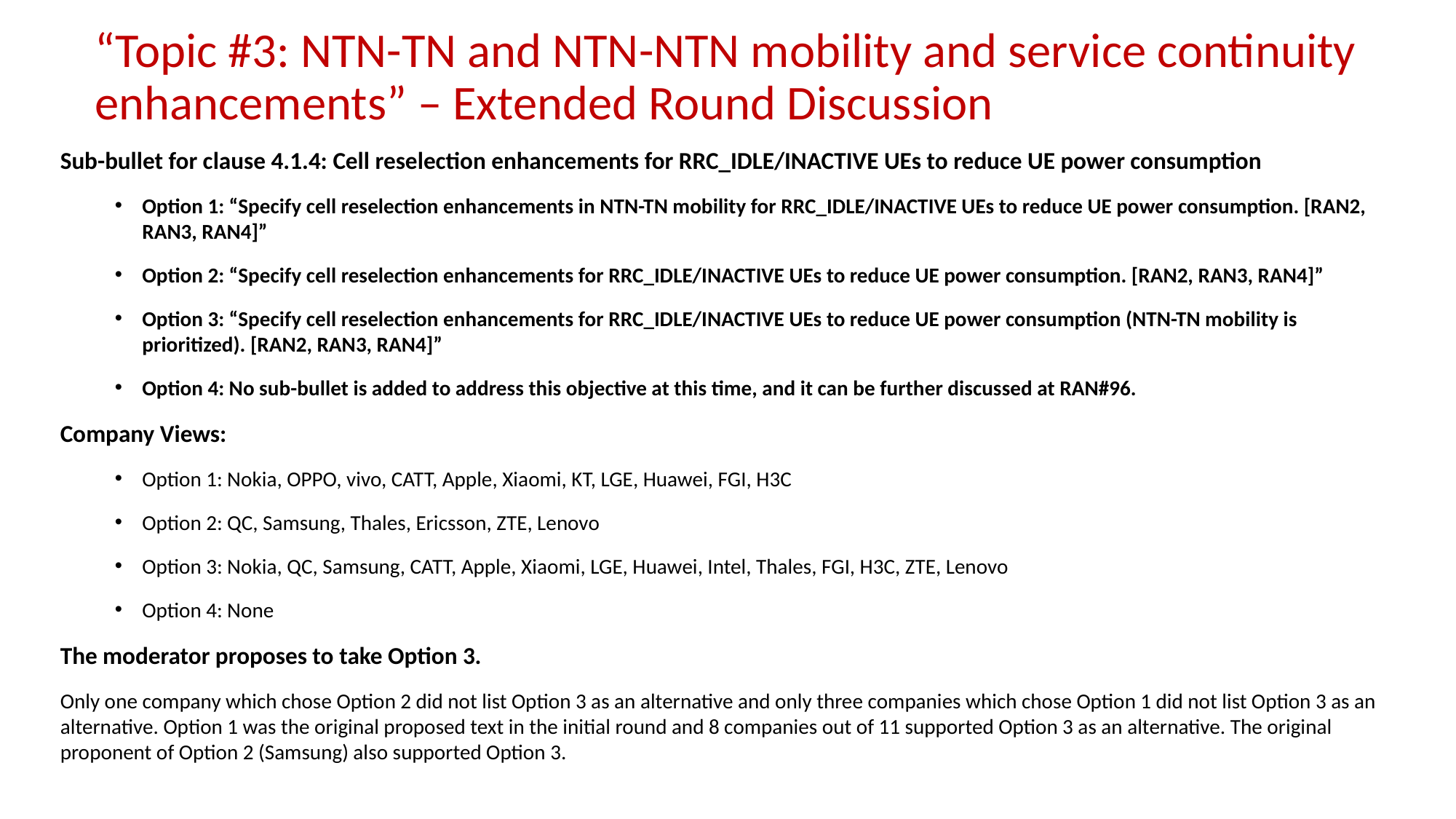

# “Topic #3: NTN-TN and NTN-NTN mobility and service continuity enhancements” – Extended Round Discussion
Sub-bullet for clause 4.1.4: Cell reselection enhancements for RRC_IDLE/INACTIVE UEs to reduce UE power consumption
Option 1: “Specify cell reselection enhancements in NTN-TN mobility for RRC_IDLE/INACTIVE UEs to reduce UE power consumption. [RAN2, RAN3, RAN4]”
Option 2: “Specify cell reselection enhancements for RRC_IDLE/INACTIVE UEs to reduce UE power consumption. [RAN2, RAN3, RAN4]”
Option 3: “Specify cell reselection enhancements for RRC_IDLE/INACTIVE UEs to reduce UE power consumption (NTN-TN mobility is prioritized). [RAN2, RAN3, RAN4]”
Option 4: No sub-bullet is added to address this objective at this time, and it can be further discussed at RAN#96.
Company Views:
Option 1: Nokia, OPPO, vivo, CATT, Apple, Xiaomi, KT, LGE, Huawei, FGI, H3C
Option 2: QC, Samsung, Thales, Ericsson, ZTE, Lenovo
Option 3: Nokia, QC, Samsung, CATT, Apple, Xiaomi, LGE, Huawei, Intel, Thales, FGI, H3C, ZTE, Lenovo
Option 4: None
The moderator proposes to take Option 3.
Only one company which chose Option 2 did not list Option 3 as an alternative and only three companies which chose Option 1 did not list Option 3 as an alternative. Option 1 was the original proposed text in the initial round and 8 companies out of 11 supported Option 3 as an alternative. The original proponent of Option 2 (Samsung) also supported Option 3.